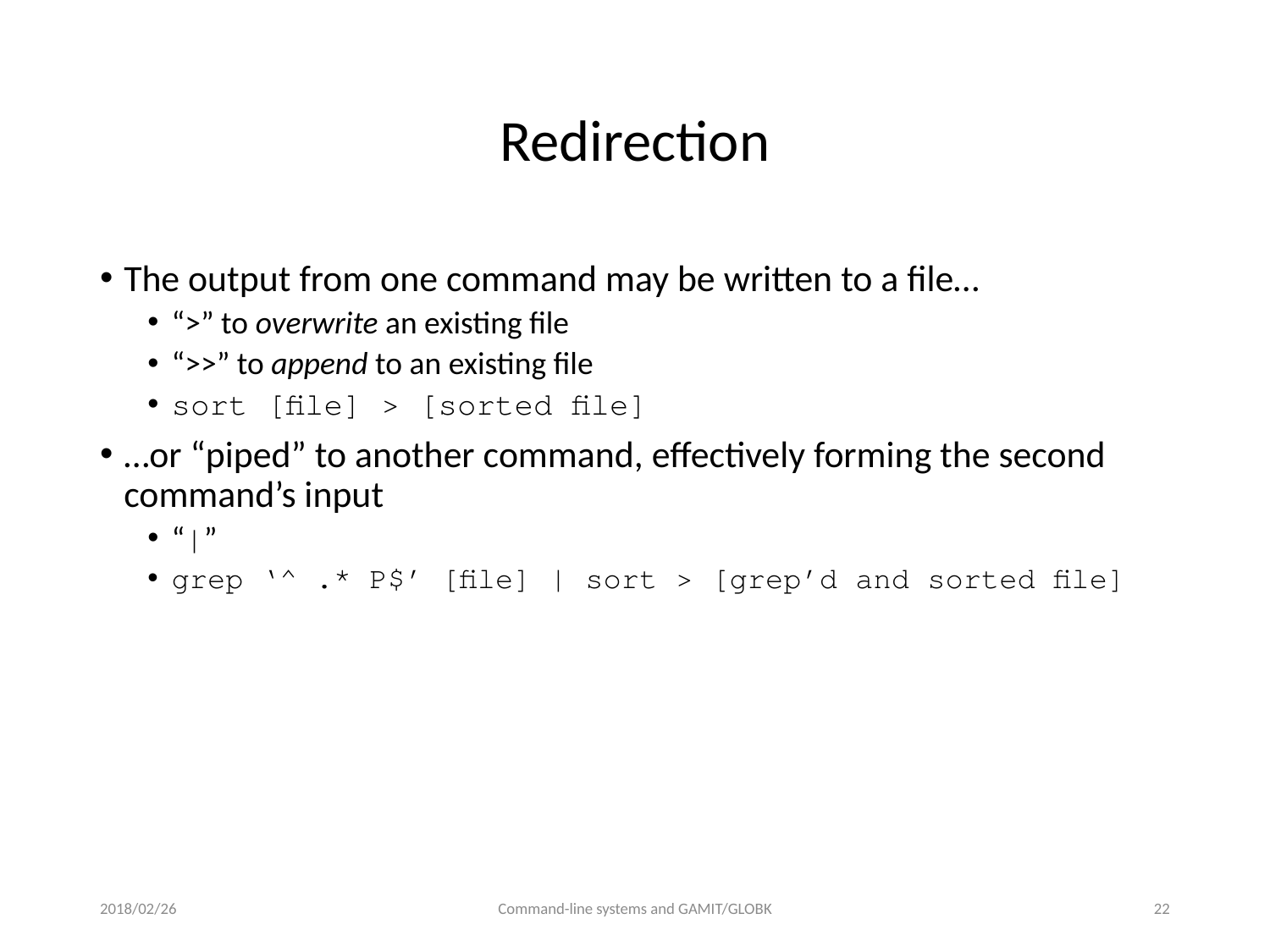

# Redirection
The output from one command may be written to a file…
“>” to overwrite an existing file
“>>” to append to an existing file
sort [file] > [sorted file]
…or “piped” to another command, effectively forming the second command’s input
“|”
grep ‘^ .* P$’ [file] | sort > [grep’d and sorted file]
2018/02/26
Command-line systems and GAMIT/GLOBK
22